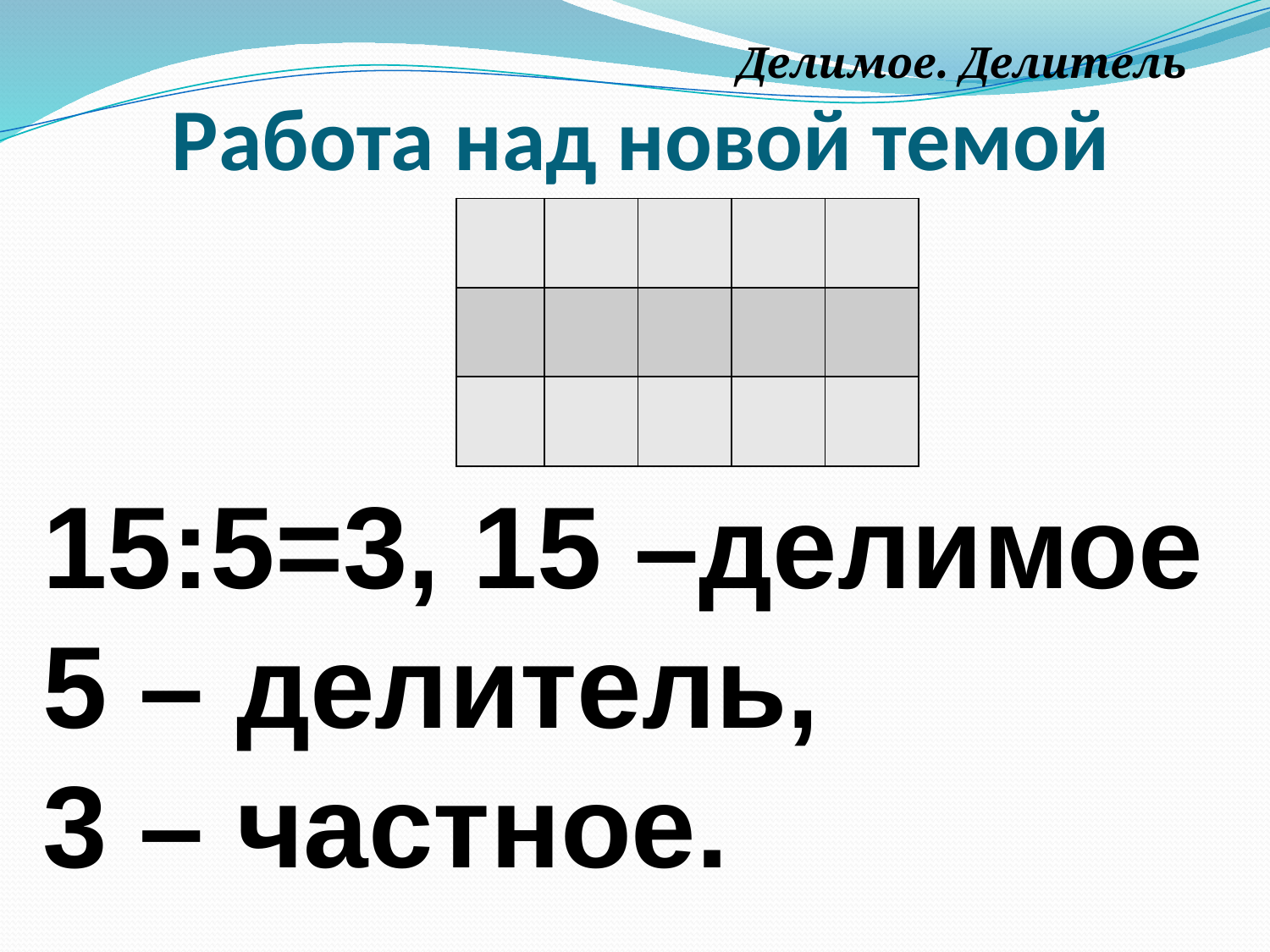

# Работа над новой темой
Делимое. Делитель
|  |  |  |  |  |
| --- | --- | --- | --- | --- |
|  |  |  |  |  |
|  |  |  |  |  |
15:5=3, 15 –делимое
5 – делитель,
3 – частное.